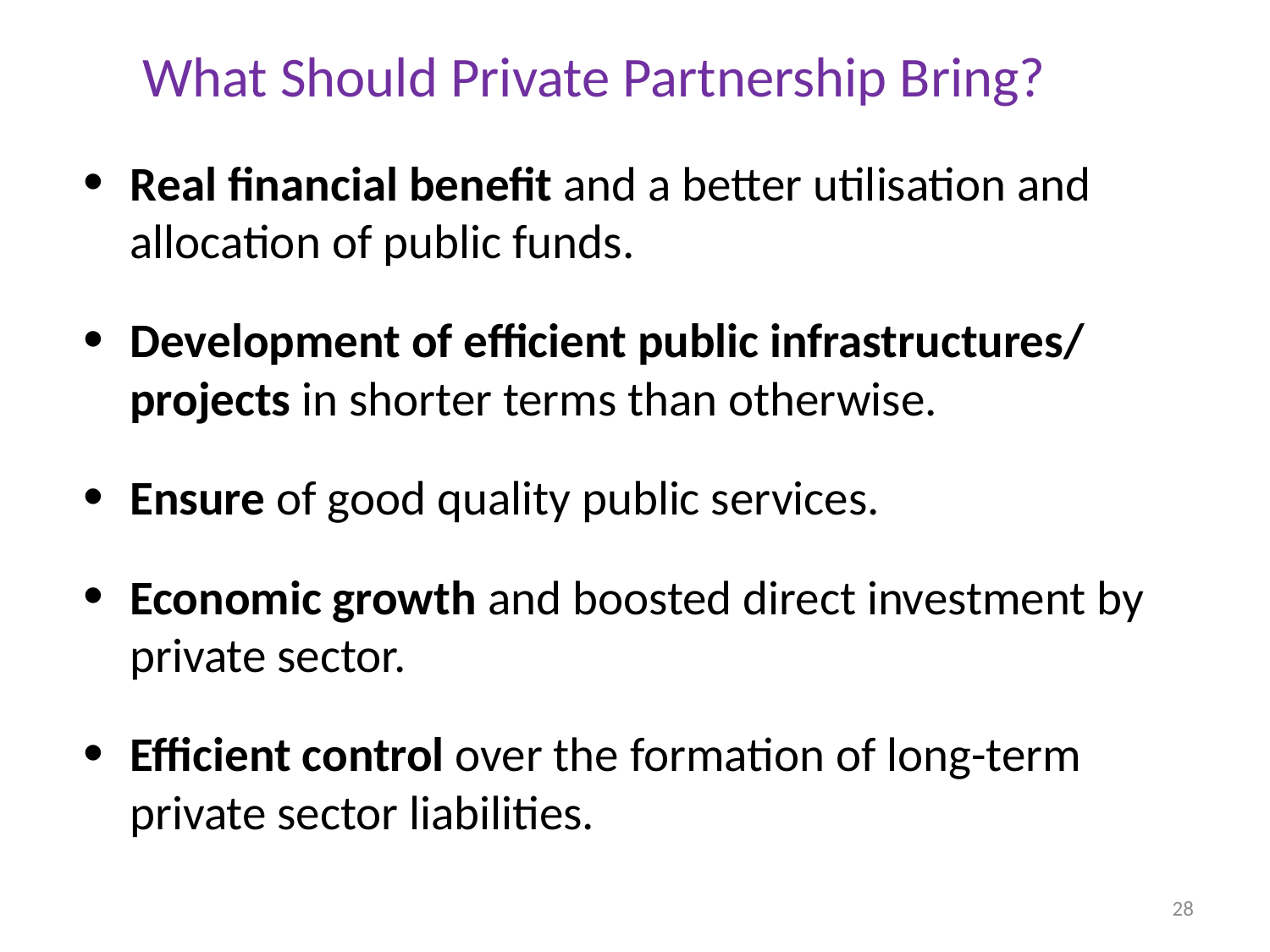

# What Should Private Partnership Bring?
Real financial benefit and a better utilisation and allocation of public funds.
Development of efficient public infrastructures/ projects in shorter terms than otherwise.
Ensure of good quality public services.
Economic growth and boosted direct investment by private sector.
Efficient control over the formation of long-term private sector liabilities.

28